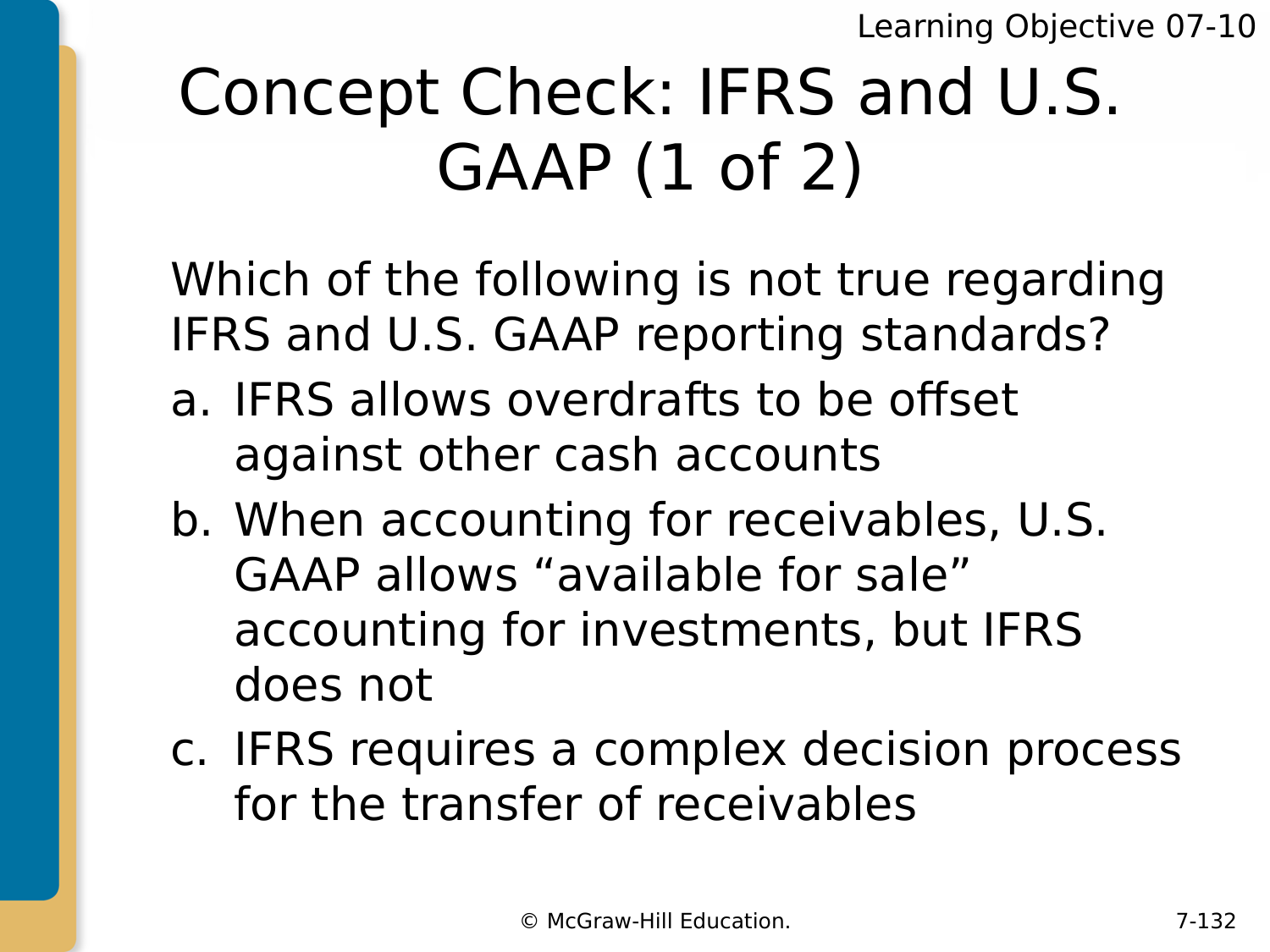

Learning Objective 07-10
# Concept Check: IFRS and U.S. GAAP (1 of 2)
Which of the following is not true regarding IFRS and U.S. GAAP reporting standards?
IFRS allows overdrafts to be offset against other cash accounts
When accounting for receivables, U.S. GAAP allows “available for sale” accounting for investments, but IFRS does not
IFRS requires a complex decision process for the transfer of receivables